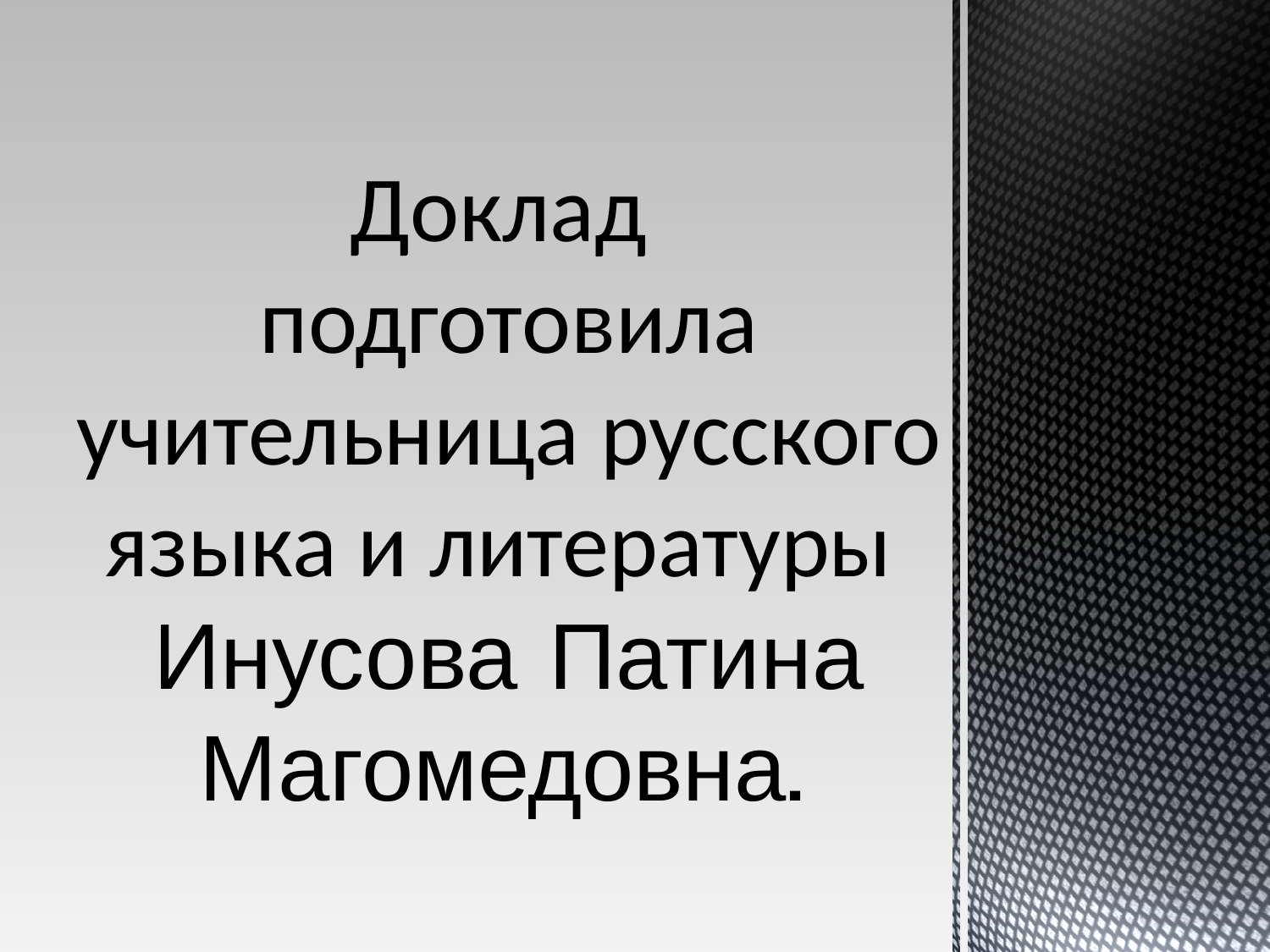

# Доклад подготовила учительница русского языка и литературы Инусова Патина Магомедовна.